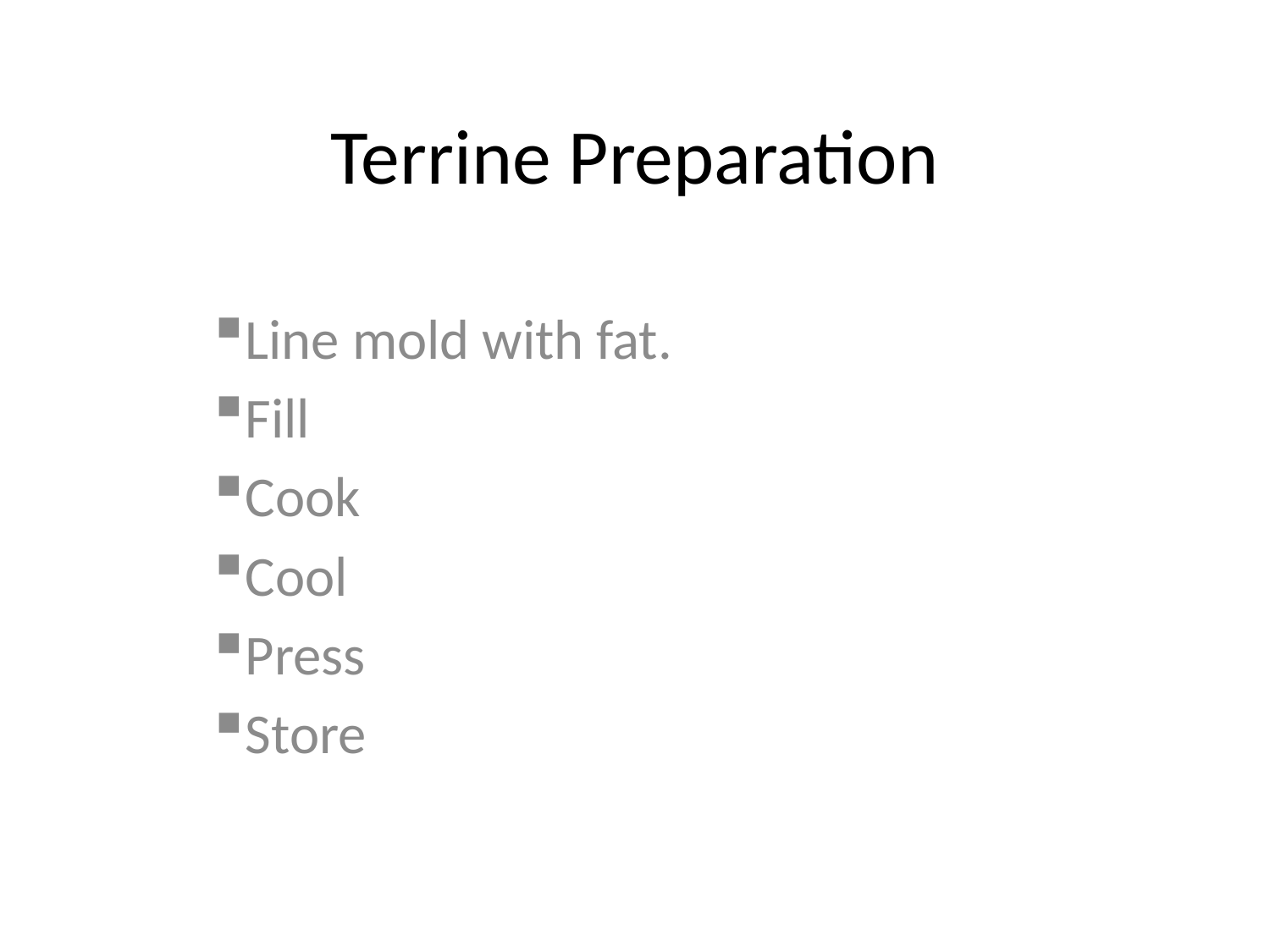

# Terrine Preparation
Line mold with fat.
Fill
Cook
Cool
Press
Store